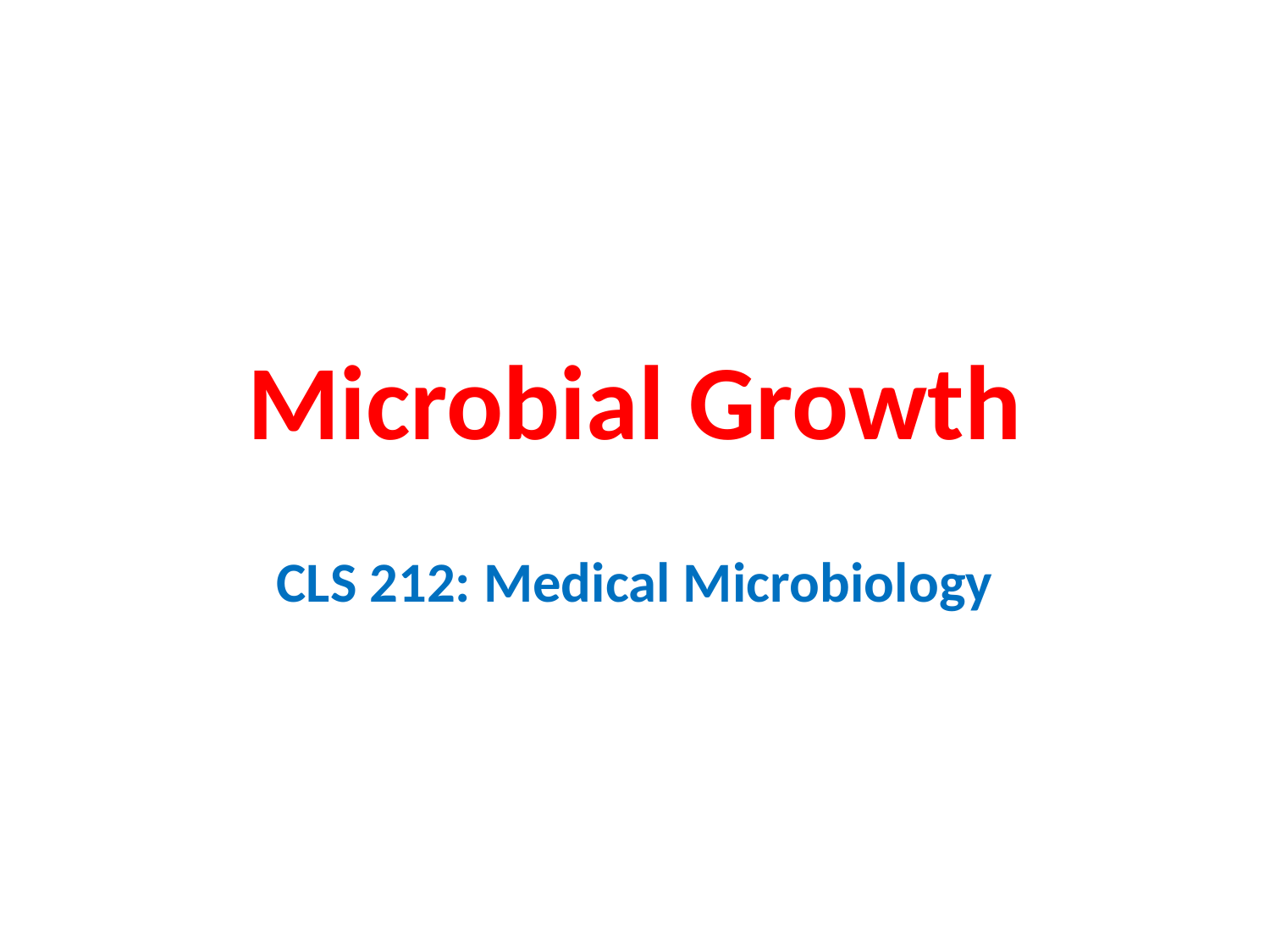

# Microbial Growth
CLS 212: Medical Microbiology